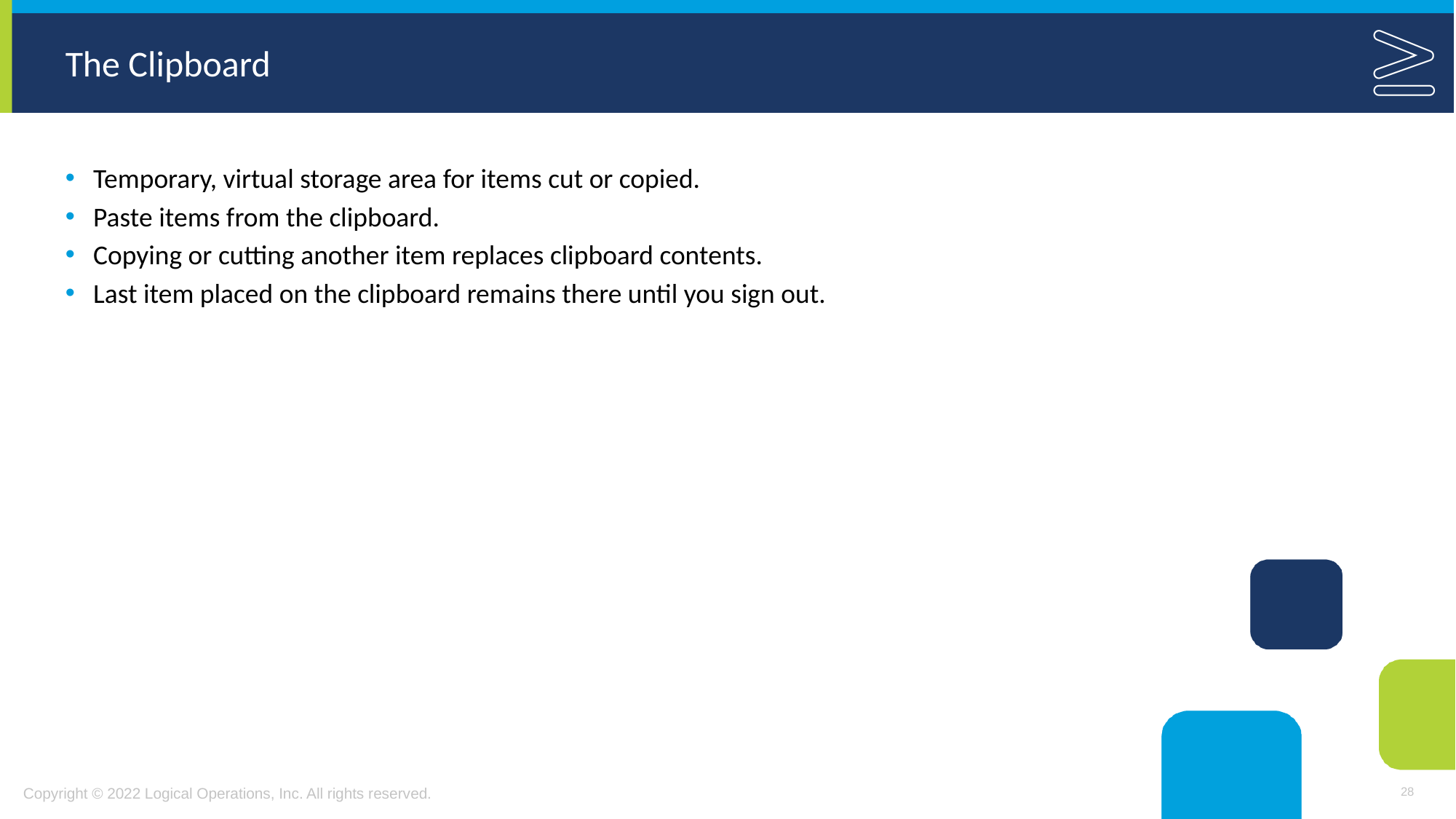

# The Clipboard
Temporary, virtual storage area for items cut or copied.
Paste items from the clipboard.
Copying or cutting another item replaces clipboard contents.
Last item placed on the clipboard remains there until you sign out.
28